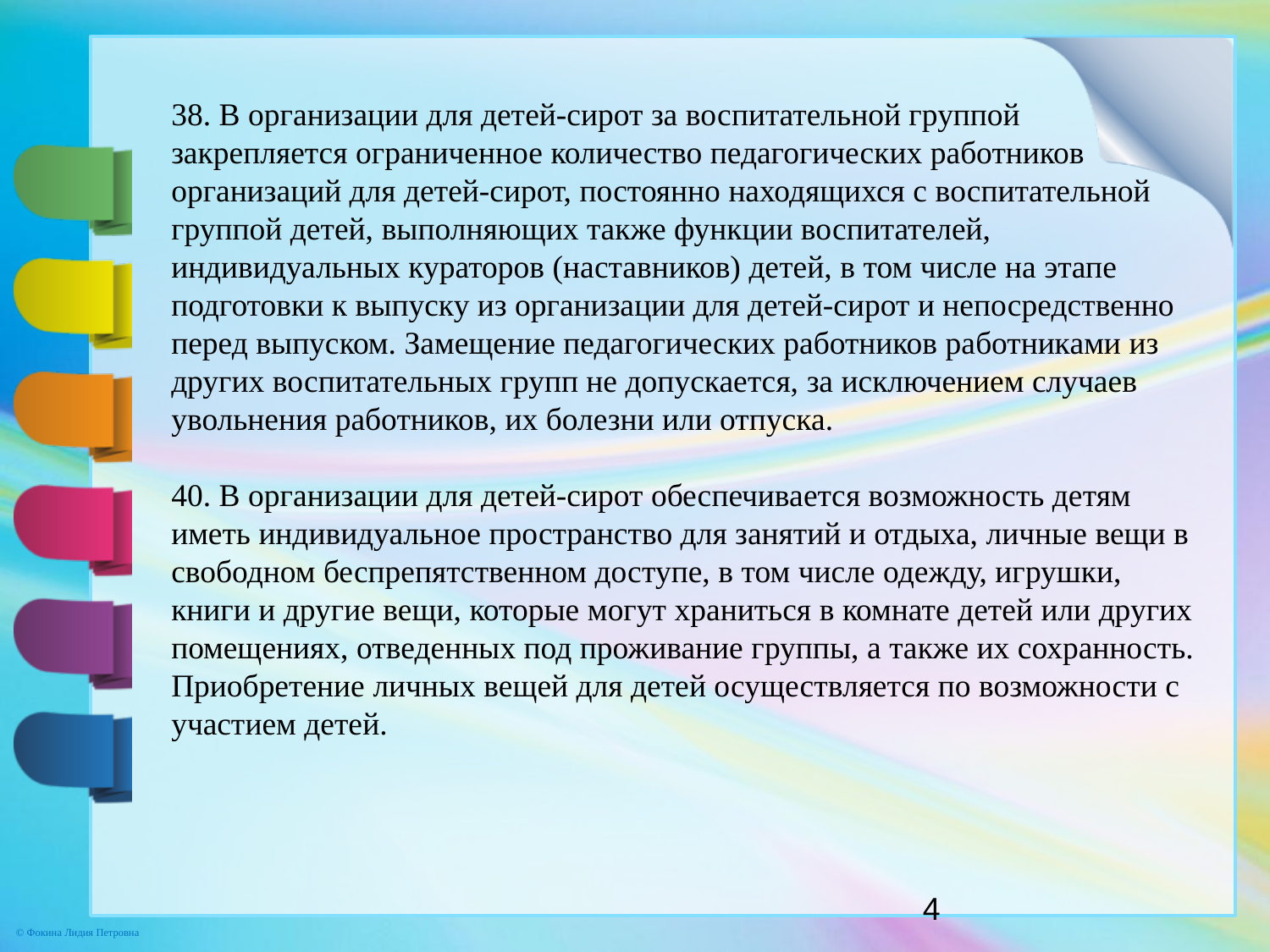

38. В организации для детей-сирот за воспитательной группой закрепляется ограниченное количество педагогических работников организаций для детей-сирот, постоянно находящихся с воспитательной группой детей, выполняющих также функции воспитателей, индивидуальных кураторов (наставников) детей, в том числе на этапе подготовки к выпуску из организации для детей-сирот и непосредственно перед выпуском. Замещение педагогических работников работниками из других воспитательных групп не допускается, за исключением случаев увольнения работников, их болезни или отпуска.

40. В организации для детей-сирот обеспечивается возможность детям иметь индивидуальное пространство для занятий и отдыха, личные вещи в свободном беспрепятственном доступе, в том числе одежду, игрушки, книги и другие вещи, которые могут храниться в комнате детей или других помещениях, отведенных под проживание группы, а также их сохранность. Приобретение личных вещей для детей осуществляется по возможности с участием детей.
#

4